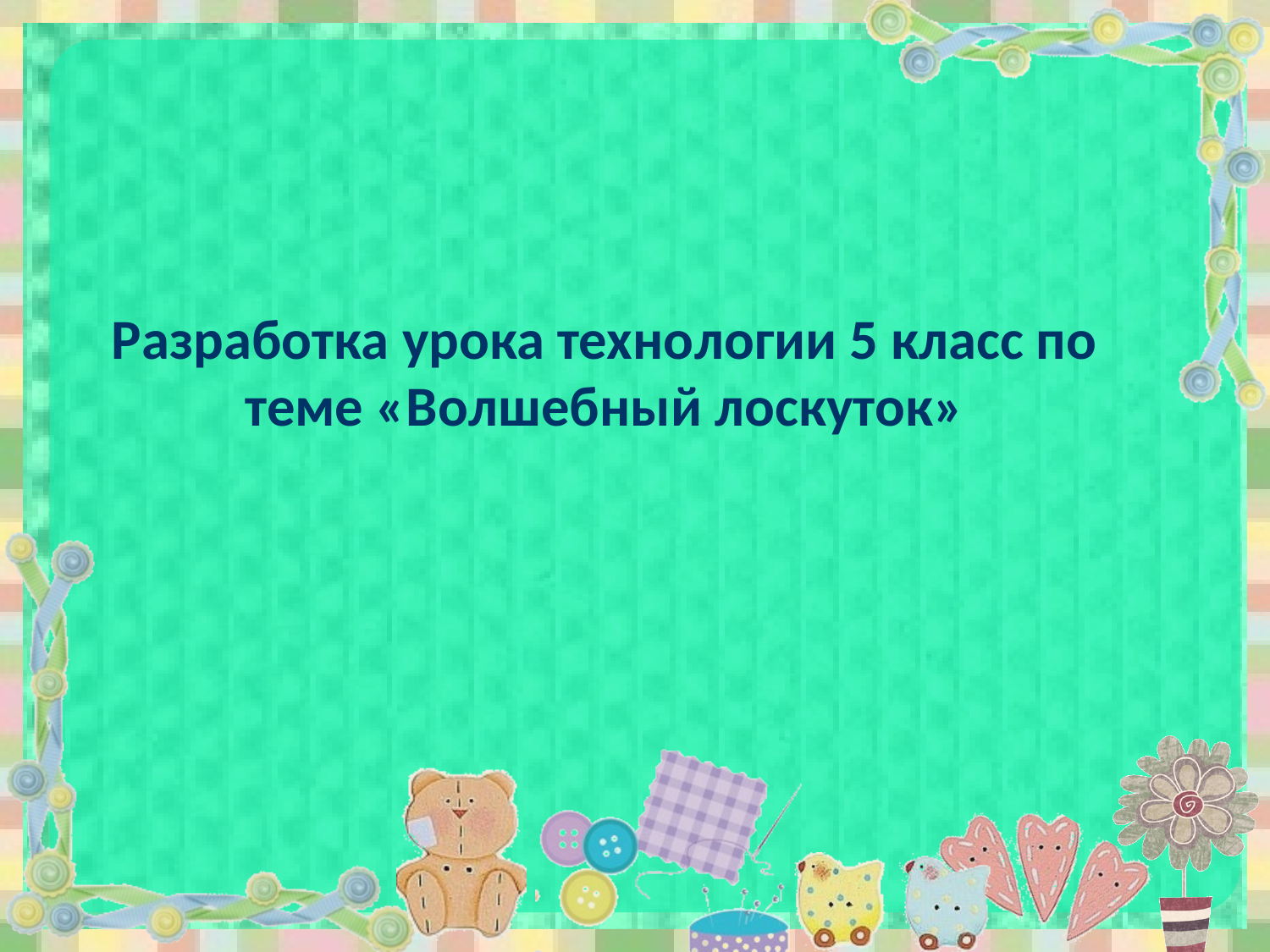

# Разработка урока технологии 5 класс по теме «Волшебный лоскуток»